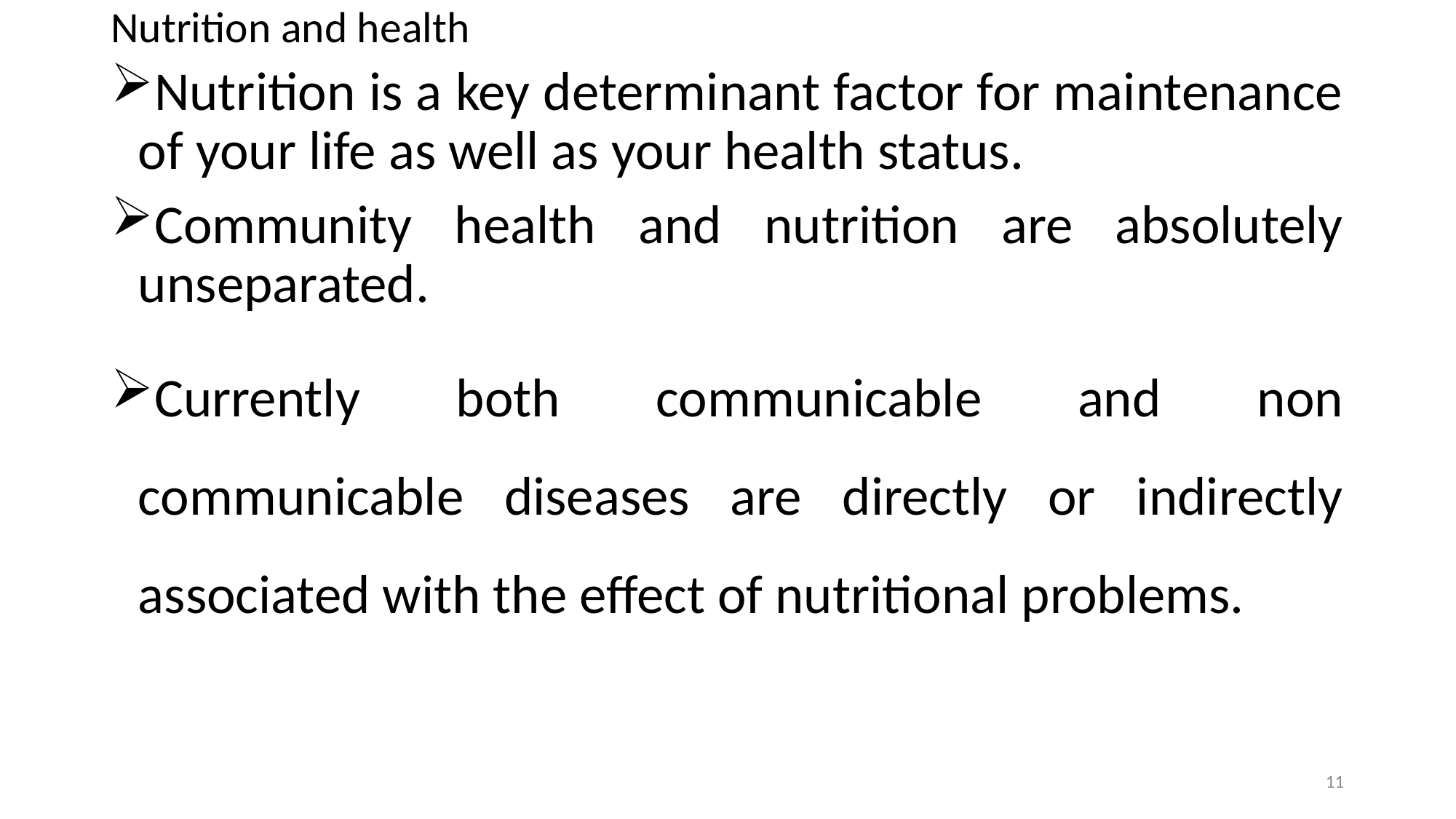

# Nutrition and health
Nutrition is a key determinant factor for maintenance of your life as well as your health status.
Community health and nutrition are absolutely unseparated.
Currently both communicable and non communicable diseases are directly or indirectly associated with the effect of nutritional problems.
11